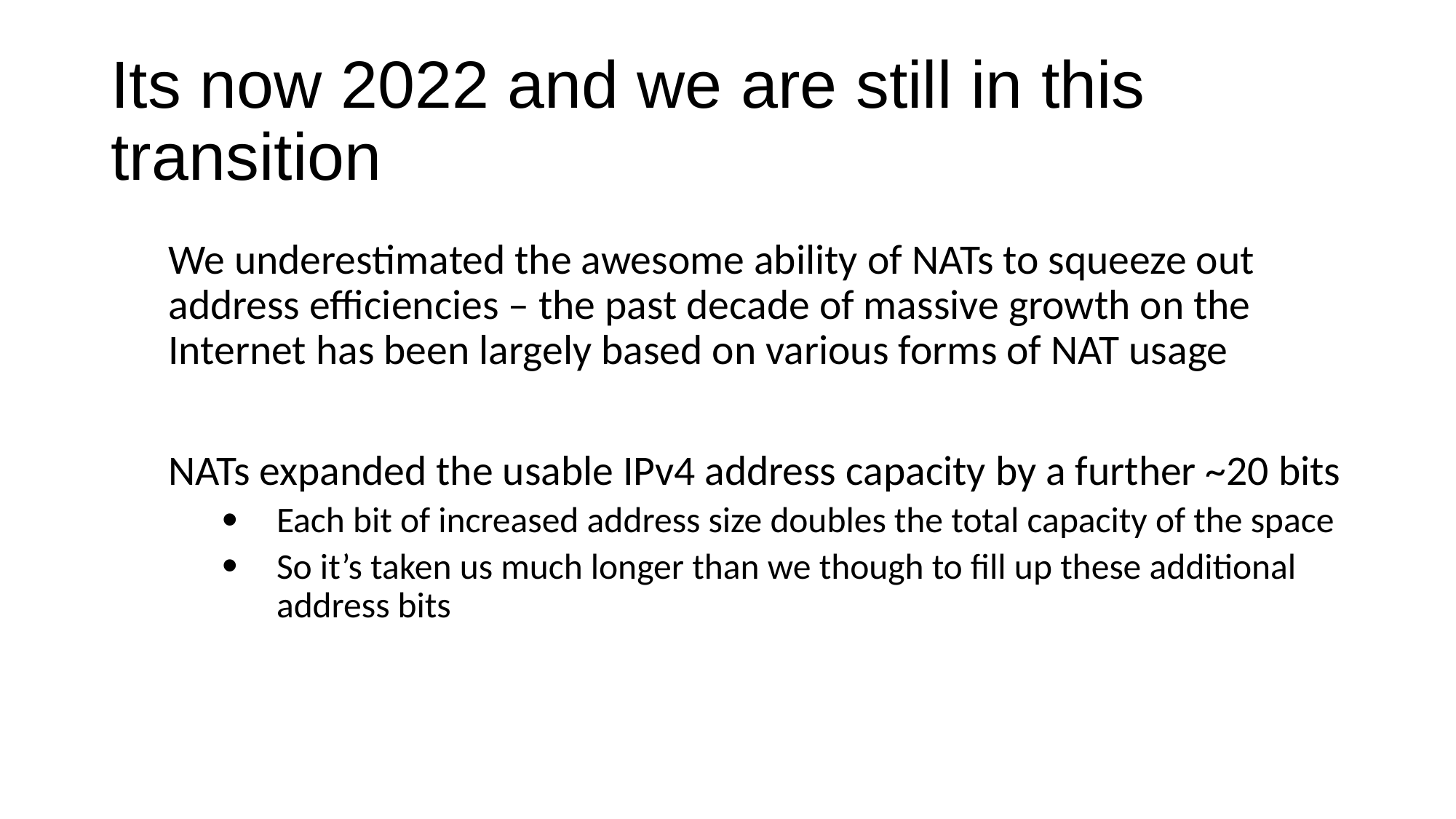

# Its now 2022 and we are still in this transition
We underestimated the awesome ability of NATs to squeeze out  address efficiencies – the past decade of massive growth on the Internet has been largely based on various forms of NAT usage

NATs expanded the usable IPv4 address capacity by a further ~20 bits
Each bit of increased address size doubles the total capacity of the space
So it’s taken us much longer than we though to fill up these additional address bits